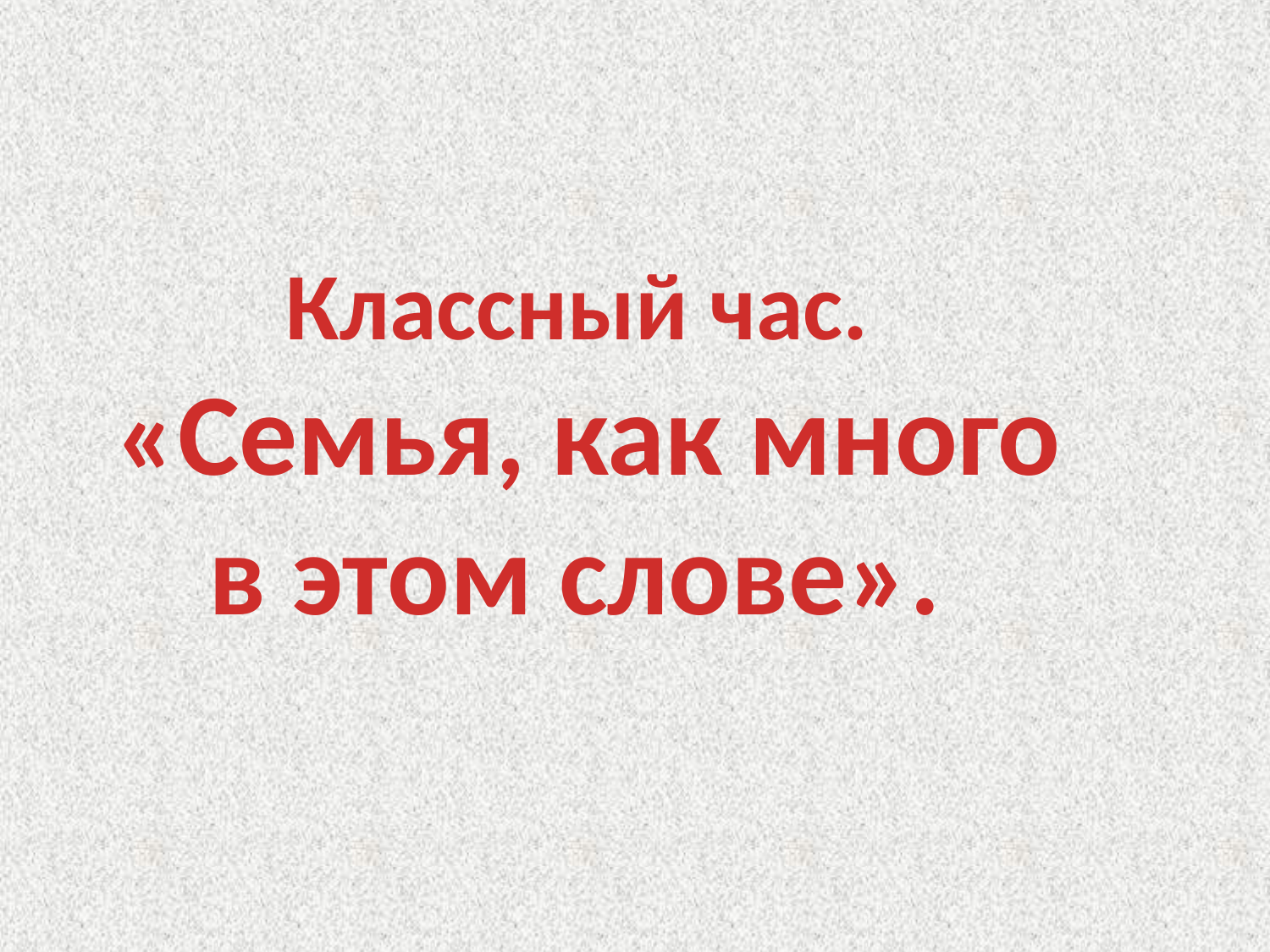

Классный час.
«Семья, как много в этом слове».